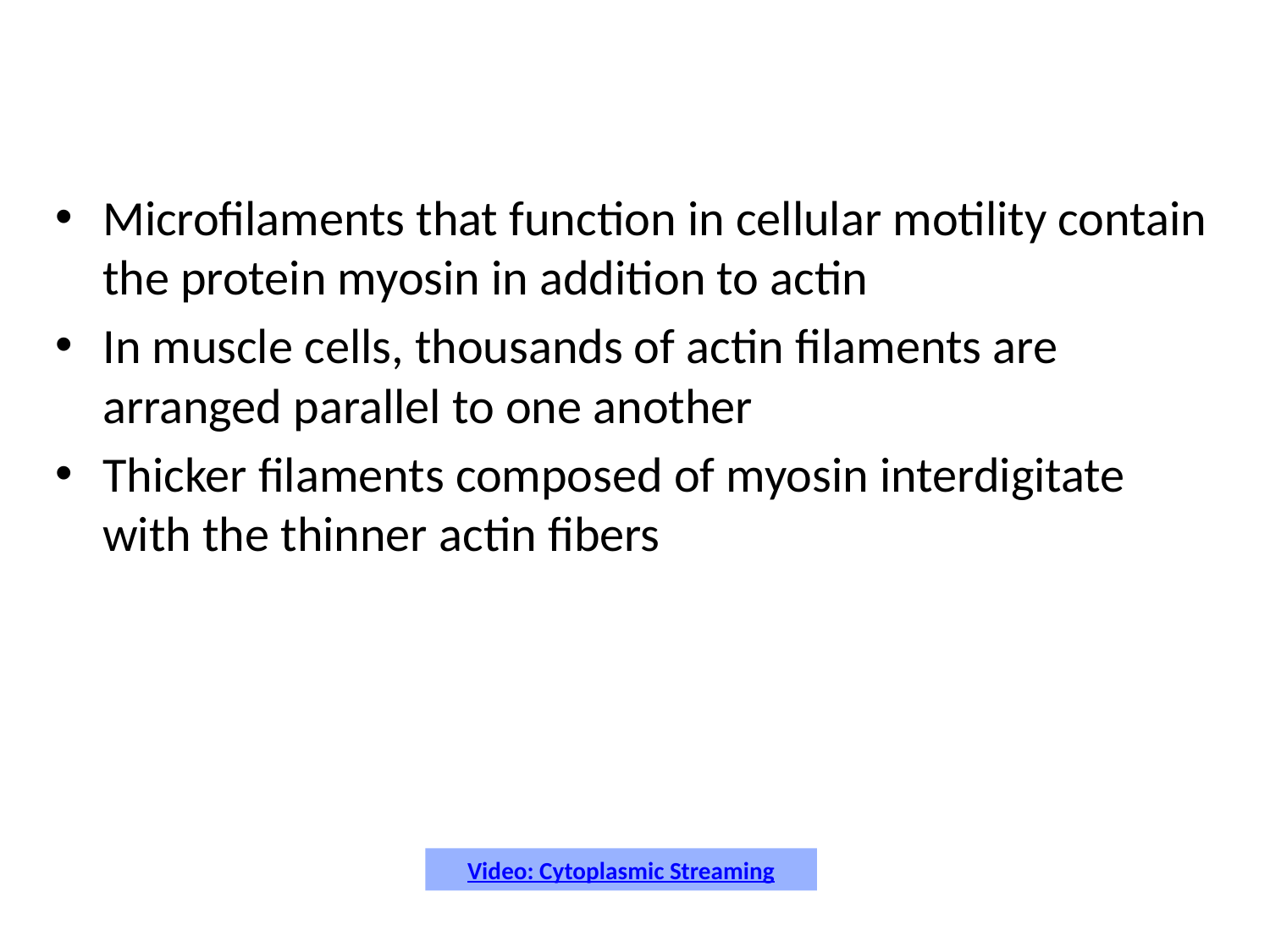

Microfilaments that function in cellular motility contain the protein myosin in addition to actin
In muscle cells, thousands of actin filaments are arranged parallel to one another
Thicker filaments composed of myosin interdigitate with the thinner actin fibers

Video: Cytoplasmic Streaming